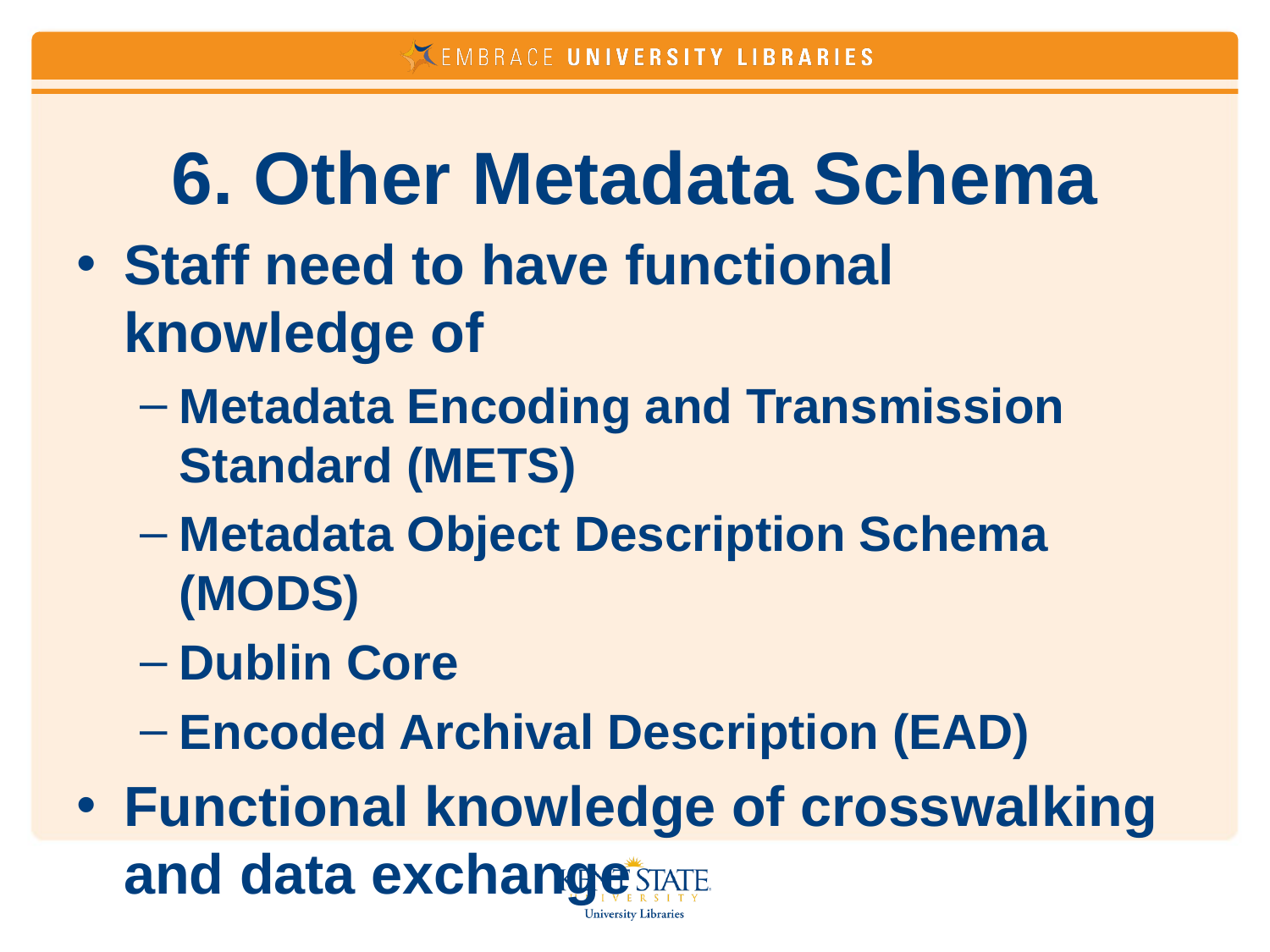

# 6. Other Metadata Schema
Staff need to have functional knowledge of
Metadata Encoding and Transmission Standard (METS)
Metadata Object Description Schema (MODS)
Dublin Core
Encoded Archival Description (EAD)
Functional knowledge of crosswalking and data exchange